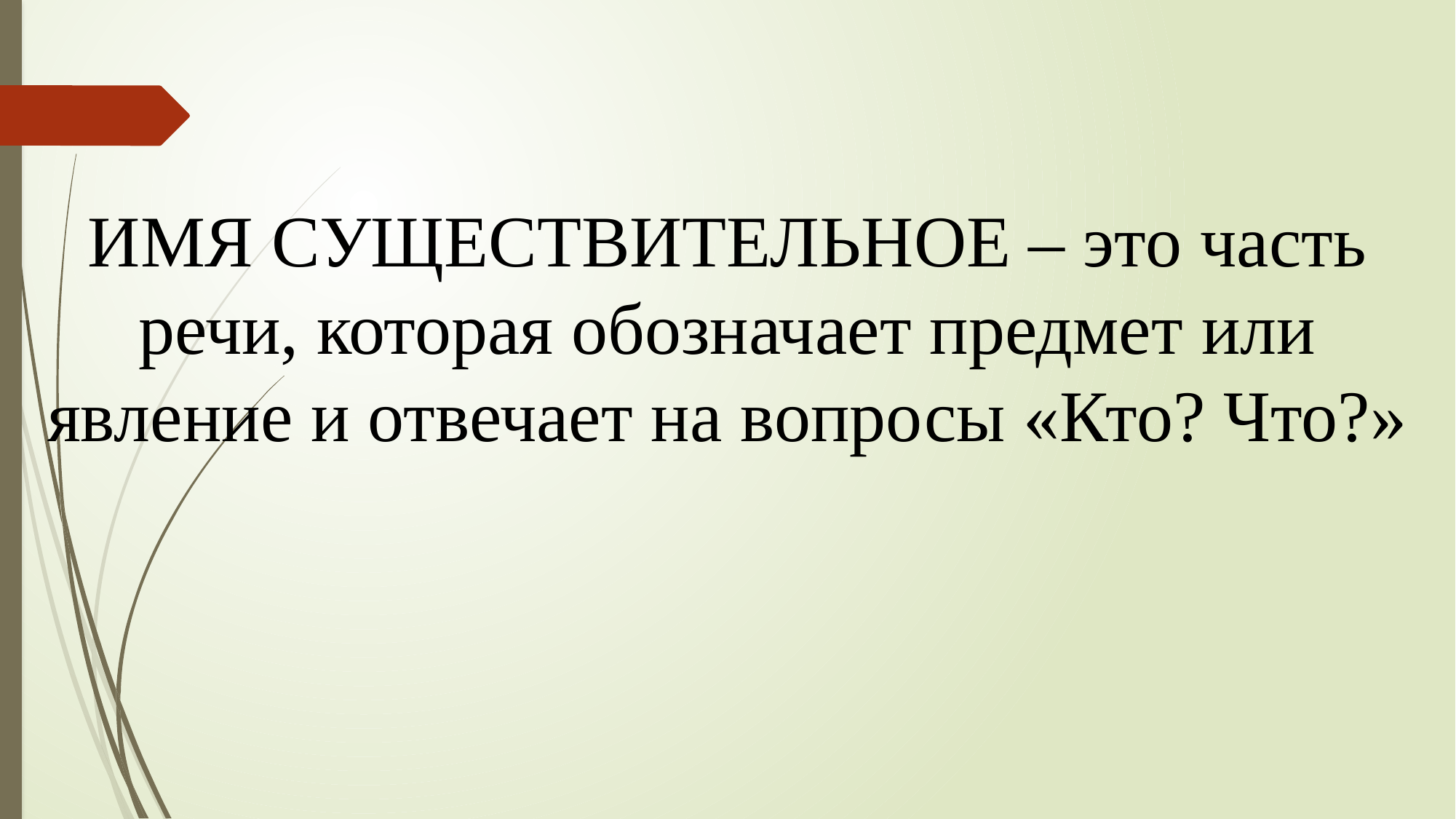

# ИМЯ СУЩЕСТВИТЕЛЬНОЕ – это часть речи, которая обозначает предмет или явление и отвечает на вопросы «Кто? Что?»